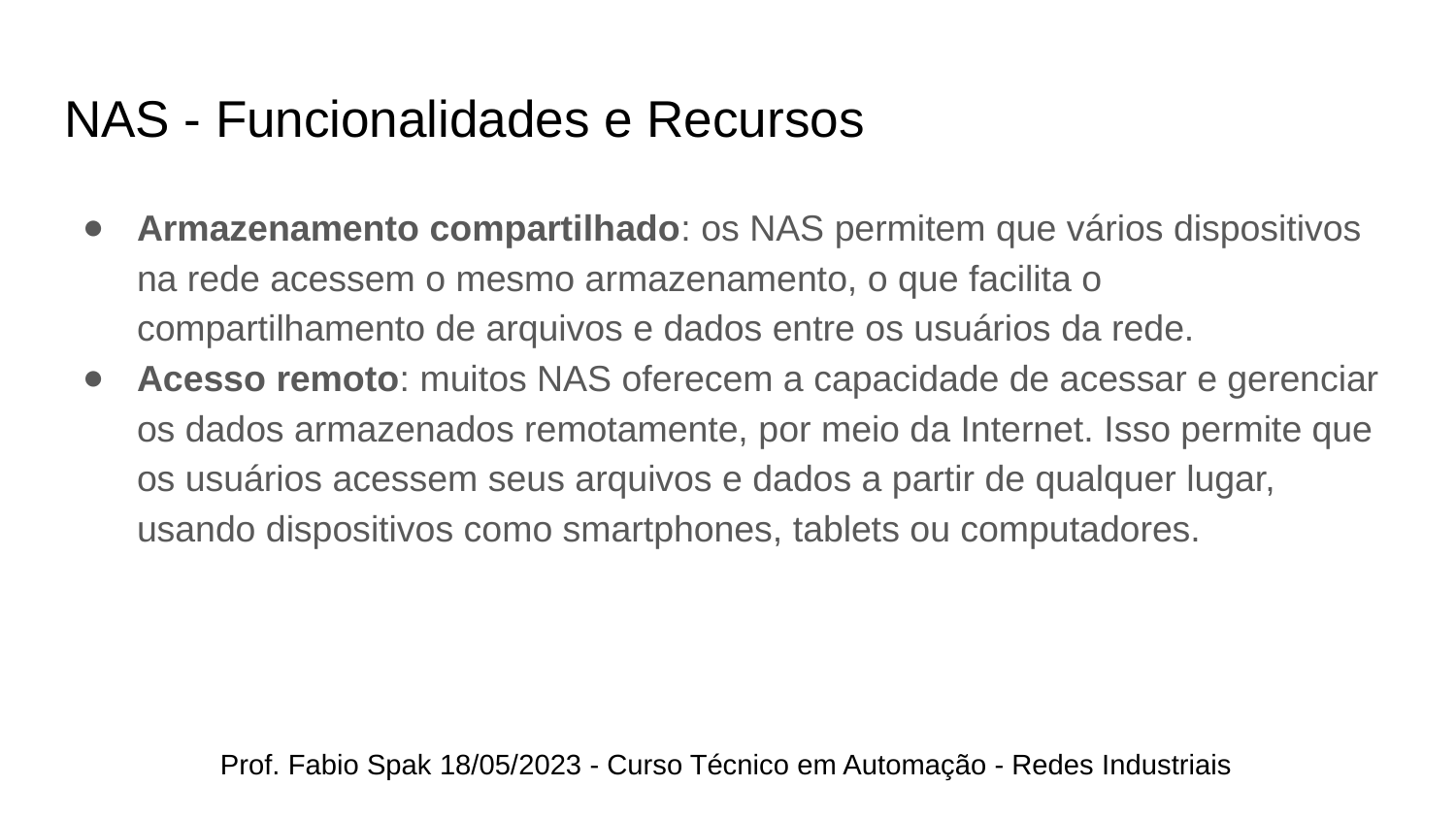

# NAS - Funcionalidades e Recursos
Armazenamento compartilhado: os NAS permitem que vários dispositivos na rede acessem o mesmo armazenamento, o que facilita o compartilhamento de arquivos e dados entre os usuários da rede.
Acesso remoto: muitos NAS oferecem a capacidade de acessar e gerenciar os dados armazenados remotamente, por meio da Internet. Isso permite que os usuários acessem seus arquivos e dados a partir de qualquer lugar, usando dispositivos como smartphones, tablets ou computadores.
Prof. Fabio Spak 18/05/2023 - Curso Técnico em Automação - Redes Industriais